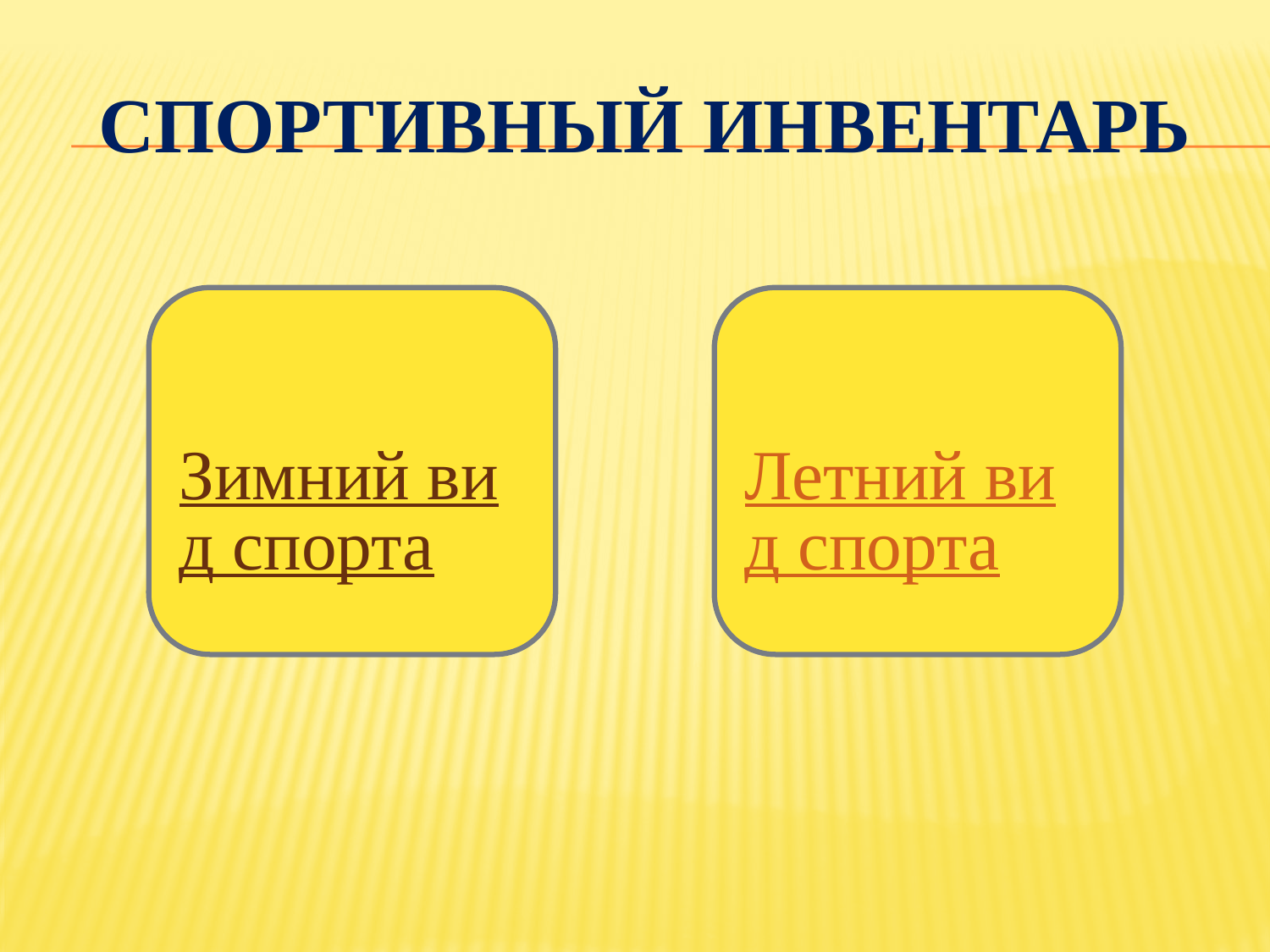

# Спортивный инвентарь
Зимний вид спорта
Летний вид спорта